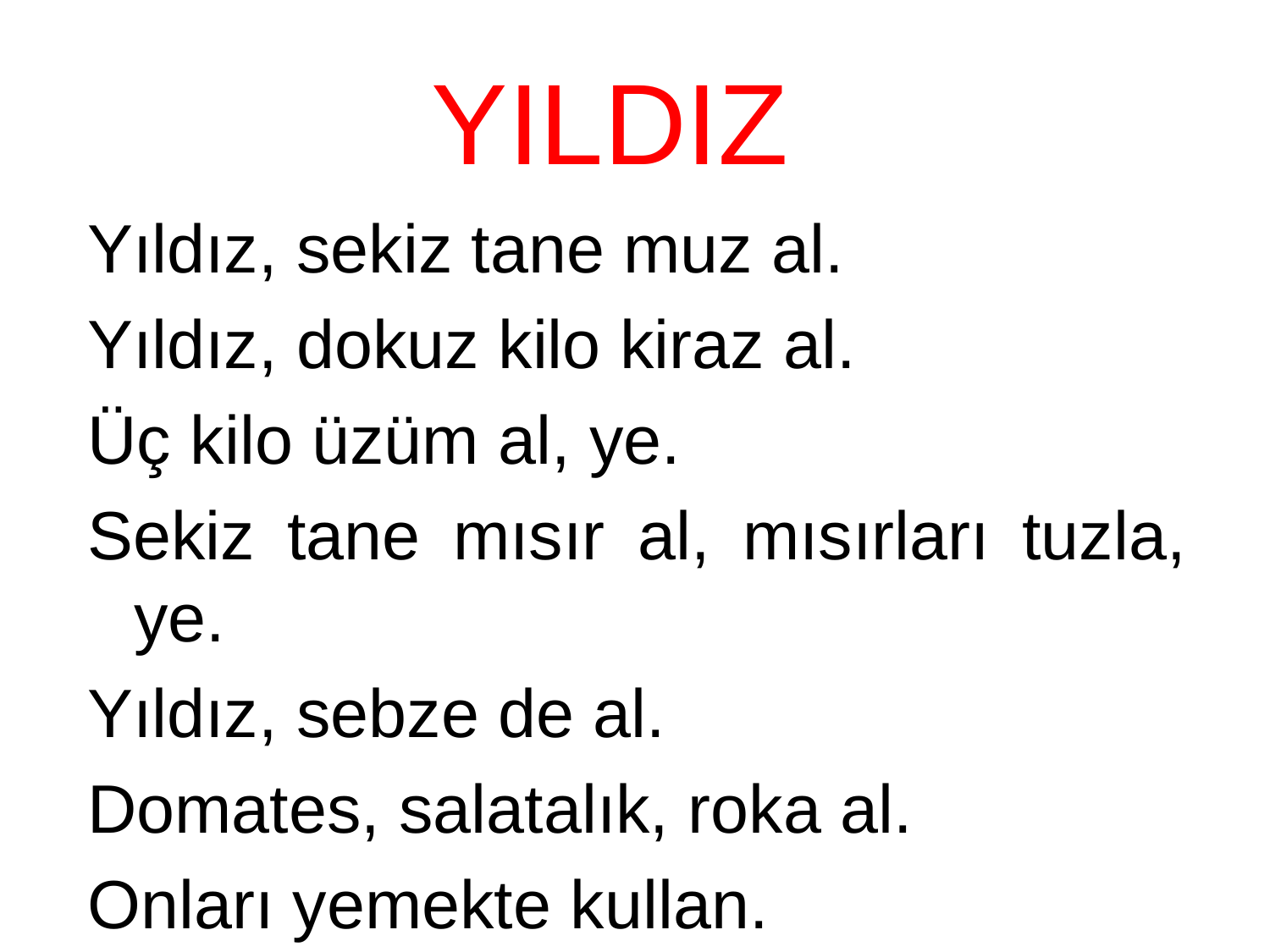

YILDIZ
Yıldız, sekiz tane muz al.
Yıldız, dokuz kilo kiraz al.
Üç kilo üzüm al, ye.
Sekiz tane mısır al, mısırları tuzla, ye.
Yıldız, sebze de al.
Domates, salatalık, roka al.
Onları yemekte kullan.